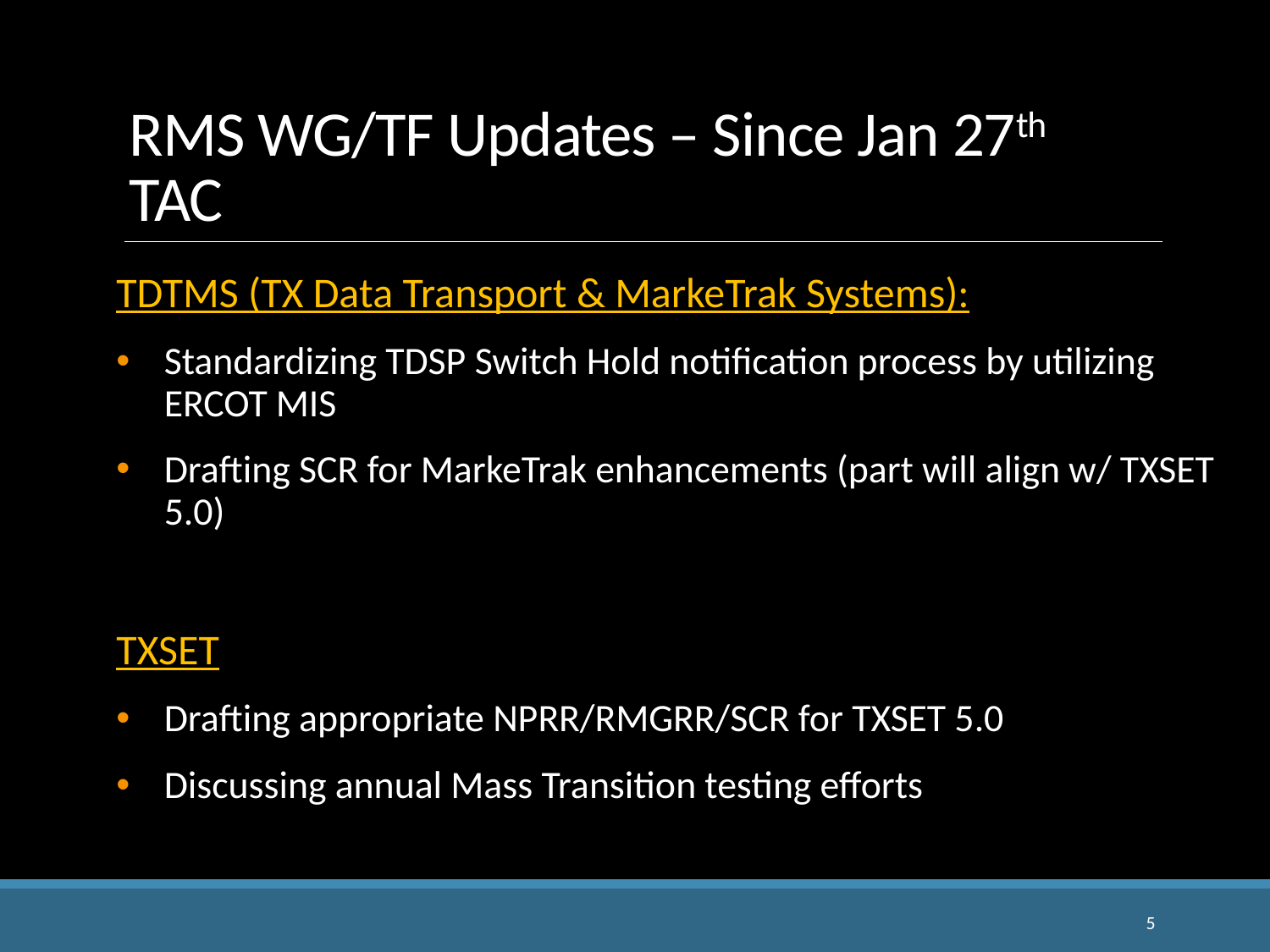

RMS WG/TF Updates – Since Jan 27th TAC
TDTMS (TX Data Transport & MarkeTrak Systems):
Standardizing TDSP Switch Hold notification process by utilizing ERCOT MIS
Drafting SCR for MarkeTrak enhancements (part will align w/ TXSET 5.0)

TXSET
Drafting appropriate NPRR/RMGRR/SCR for TXSET 5.0
Discussing annual Mass Transition testing efforts

5